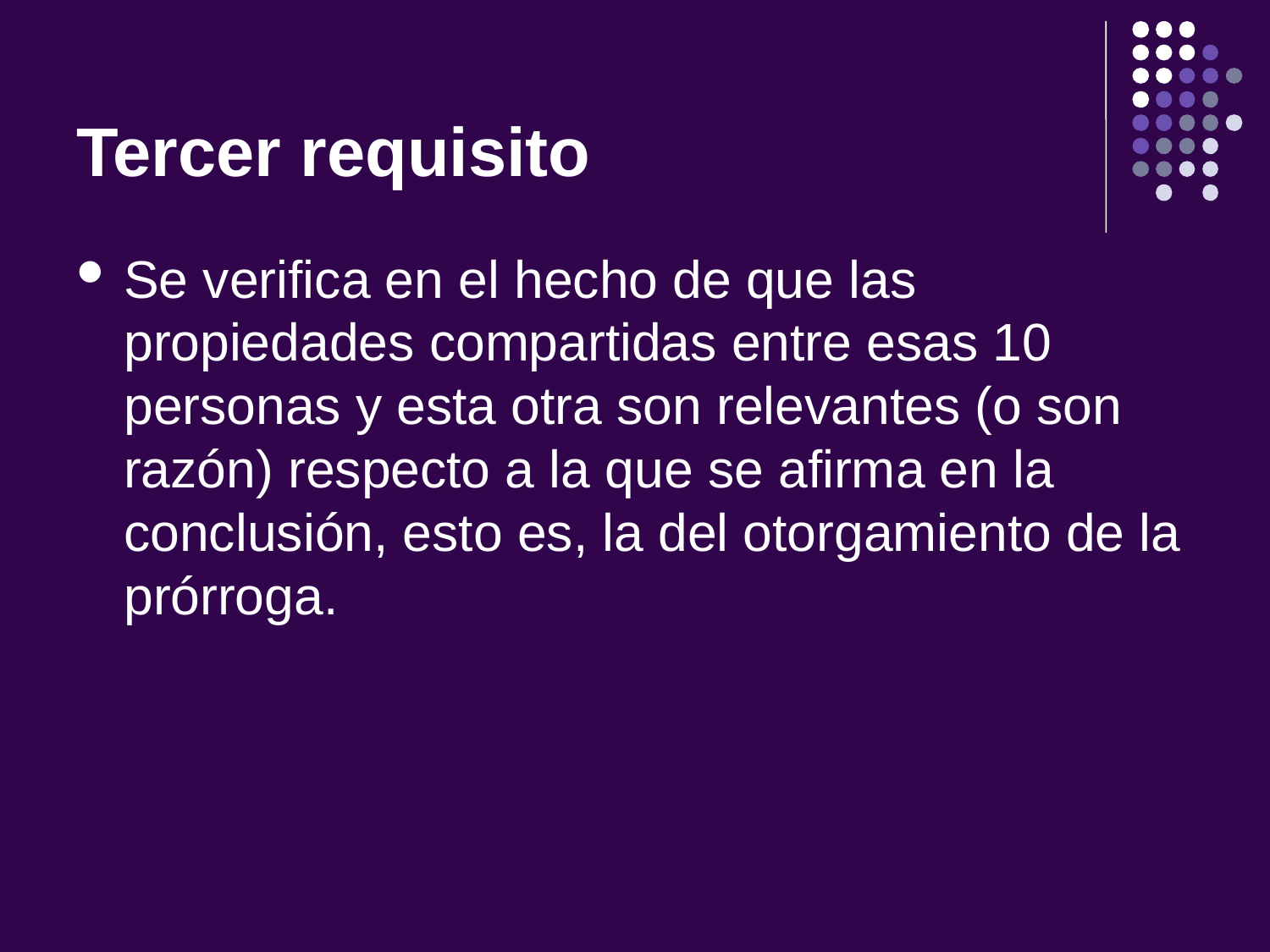

# Tercer requisito
Se verifica en el hecho de que las propiedades compartidas entre esas 10 personas y esta otra son relevantes (o son razón) respecto a la que se afirma en la conclusión, esto es, la del otorgamiento de la prórroga.